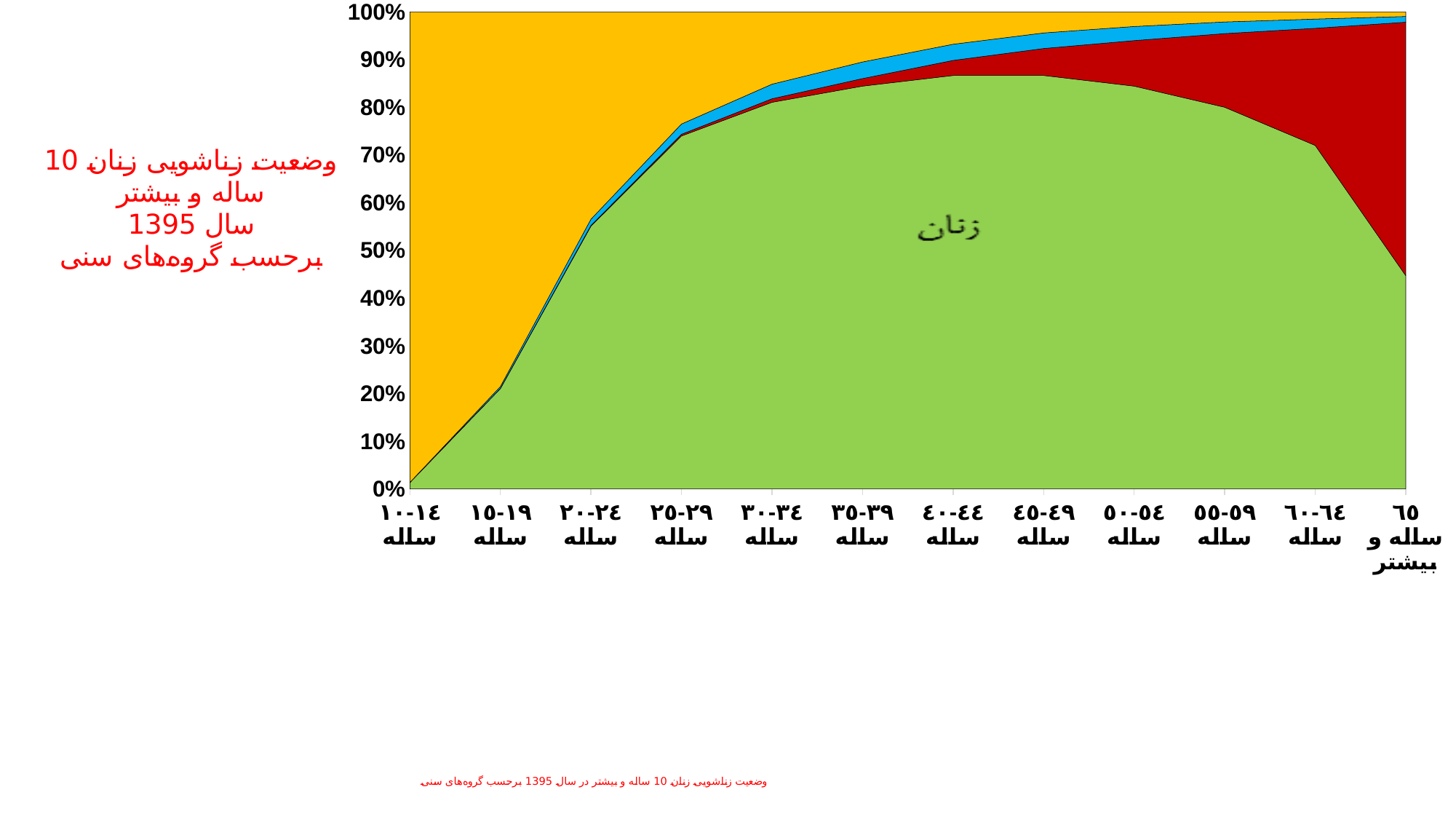

### Chart:

| Category | دارای همسر  | بی همسر بدلیل فوت  | بی همسر بدلیل طلاق | هرگز ازدواج نکرده  |
|---|---|---|---|---|
| ١٤-١٠ ساله | 1.3115776562940566 | 0.008138393013081566 | 0.02153433195496804 | 98.61384441481174 |
| ١٩-١٥ ساله | 21.000677437587647 | 0.044663748186236606 | 0.39703603287162087 | 78.51187423526423 |
| ٢٤-٢٠ ساله | 55.03434198251911 | 0.15412382632678306 | 1.3114150493804626 | 43.43544670560321 |
| ٢٩-٢٥ ساله | 73.9638927389193 | 0.3541918452084044 | 2.1570657970745906 | 23.500550066934668 |
| ٣٤-٣٠ ساله | 81.04608299798261 | 0.738534408802795 | 3.0485874194483467 | 15.152148885156901 |
| ٣٩-٣٥ ساله | 84.42696587060757 | 1.5865196619526463 | 3.4843926532273075 | 10.488414071935345 |
| ٤٤-٤٠ ساله | 86.65368543386616 | 3.1709976678892344 | 3.3801000363479448 | 6.782903672029867 |
| ٤٩-٤٥ ساله | 86.66563528925091 | 5.648557024520998 | 3.2630062857969238 | 4.40854989456408 |
| ٥٤-٥٠ ساله | 84.42517087546791 | 9.54805611370403 | 2.9532961750864053 | 3.054352524127139 |
| ٥٩-٥٥ ساله | 79.99082502756359 | 15.445905445423492 | 2.4410067717484627 | 2.0985815683014817 |
| ٦٤-٦٠ ساله | 71.99091409478181 | 24.543572807405166 | 1.9368017923731113 | 1.4953756463629244 |
| ٦٥ ساله و بيشتر | 44.67267099687887 | 53.101457715542686 | 1.1920385306694525 | 0.9597384352836592 |